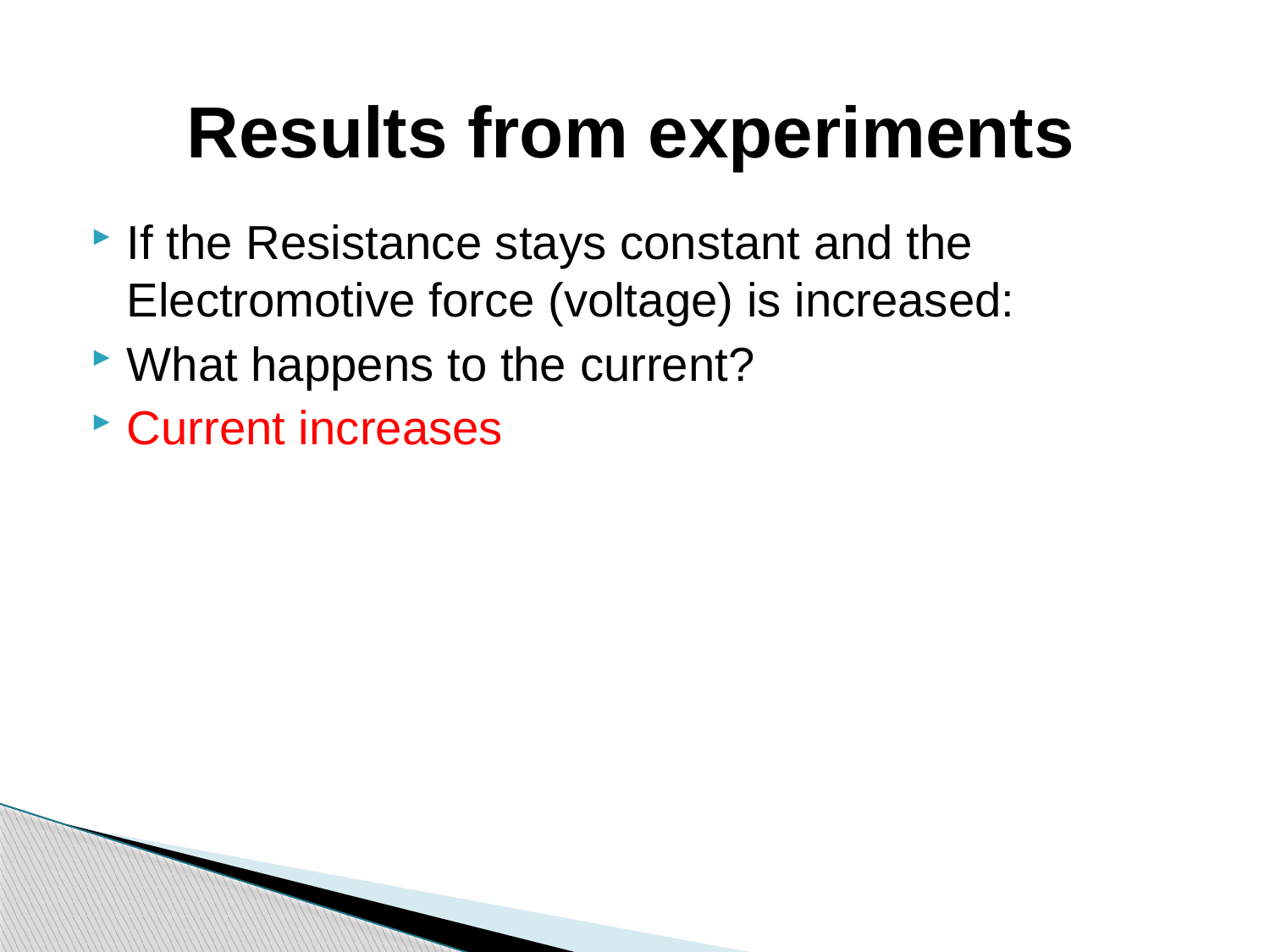

# Results from experiments
If the Resistance stays constant and the Electromotive force (voltage) is increased:
What happens to the current?
Current increases